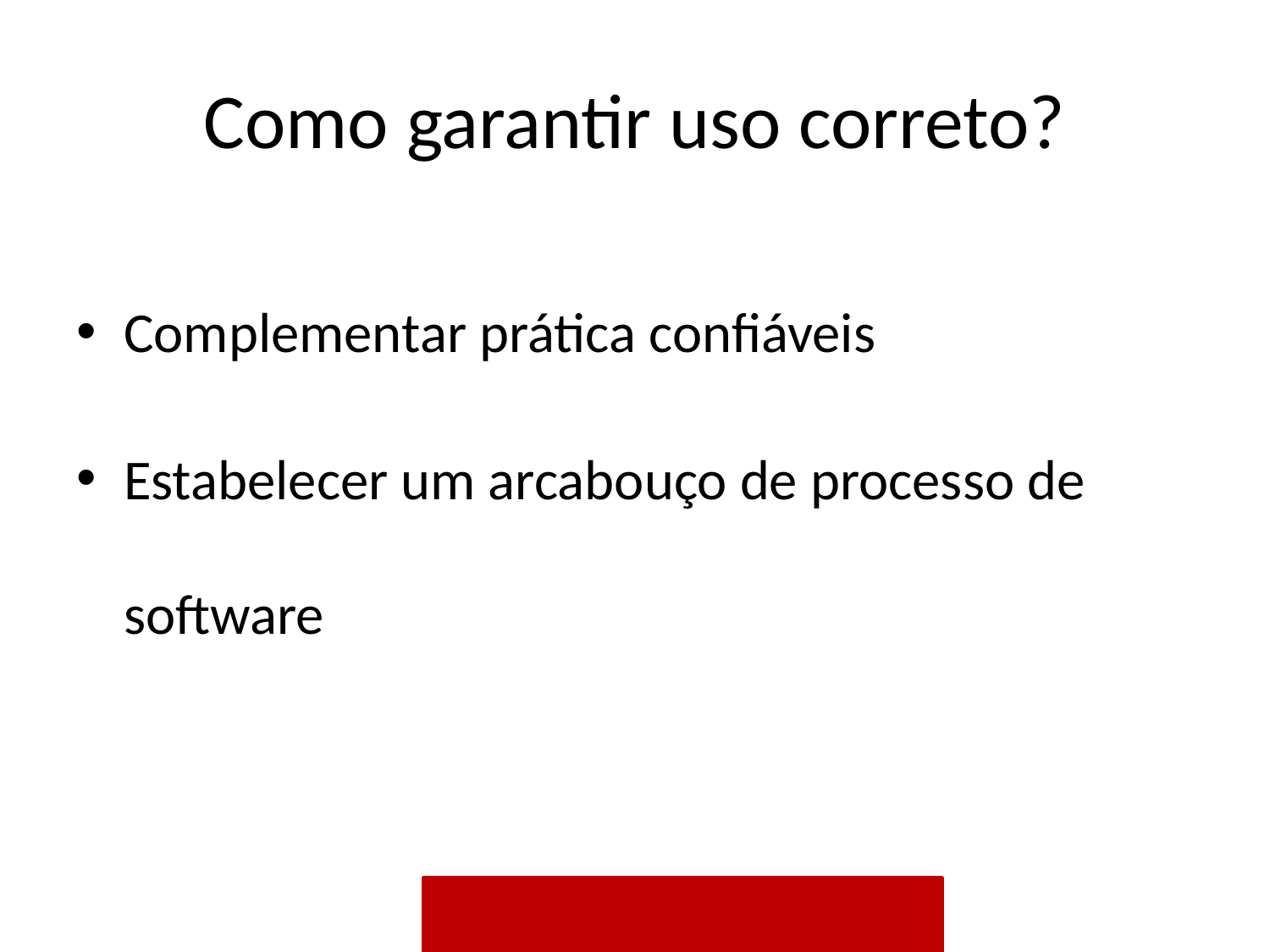

# Como garantir uso correto?
Complementar prática confiáveis
Estabelecer um arcabouço de processo de software